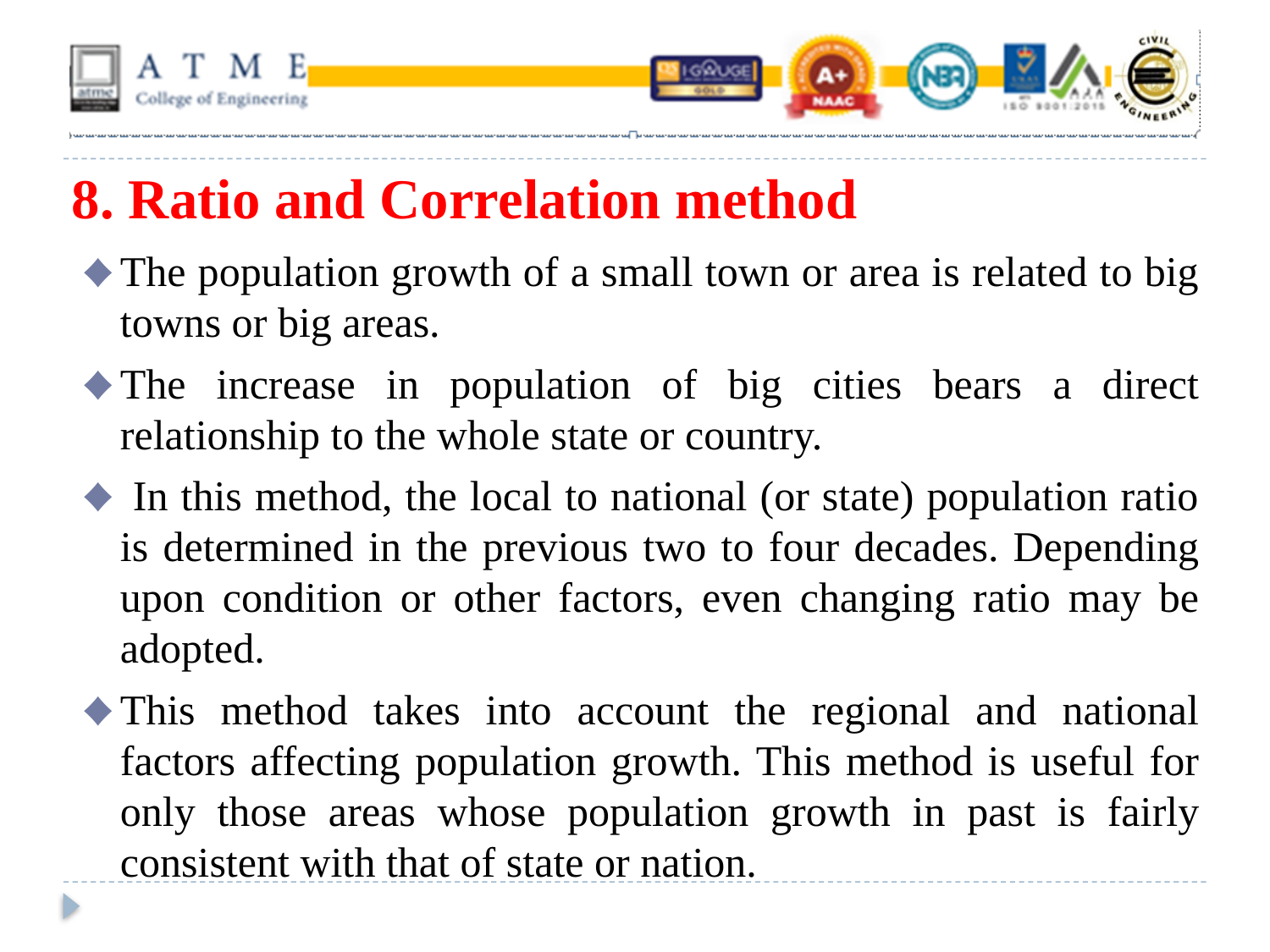

# 8. Ratio and Correlation method
The population growth of a small town or area is related to big towns or big areas.
The increase in population of big cities bears a direct relationship to the whole state or country.
 In this method, the local to national (or state) population ratio is determined in the previous two to four decades. Depending upon condition or other factors, even changing ratio may be adopted.
This method takes into account the regional and national factors affecting population growth. This method is useful for only those areas whose population growth in past is fairly consistent with that of state or nation.